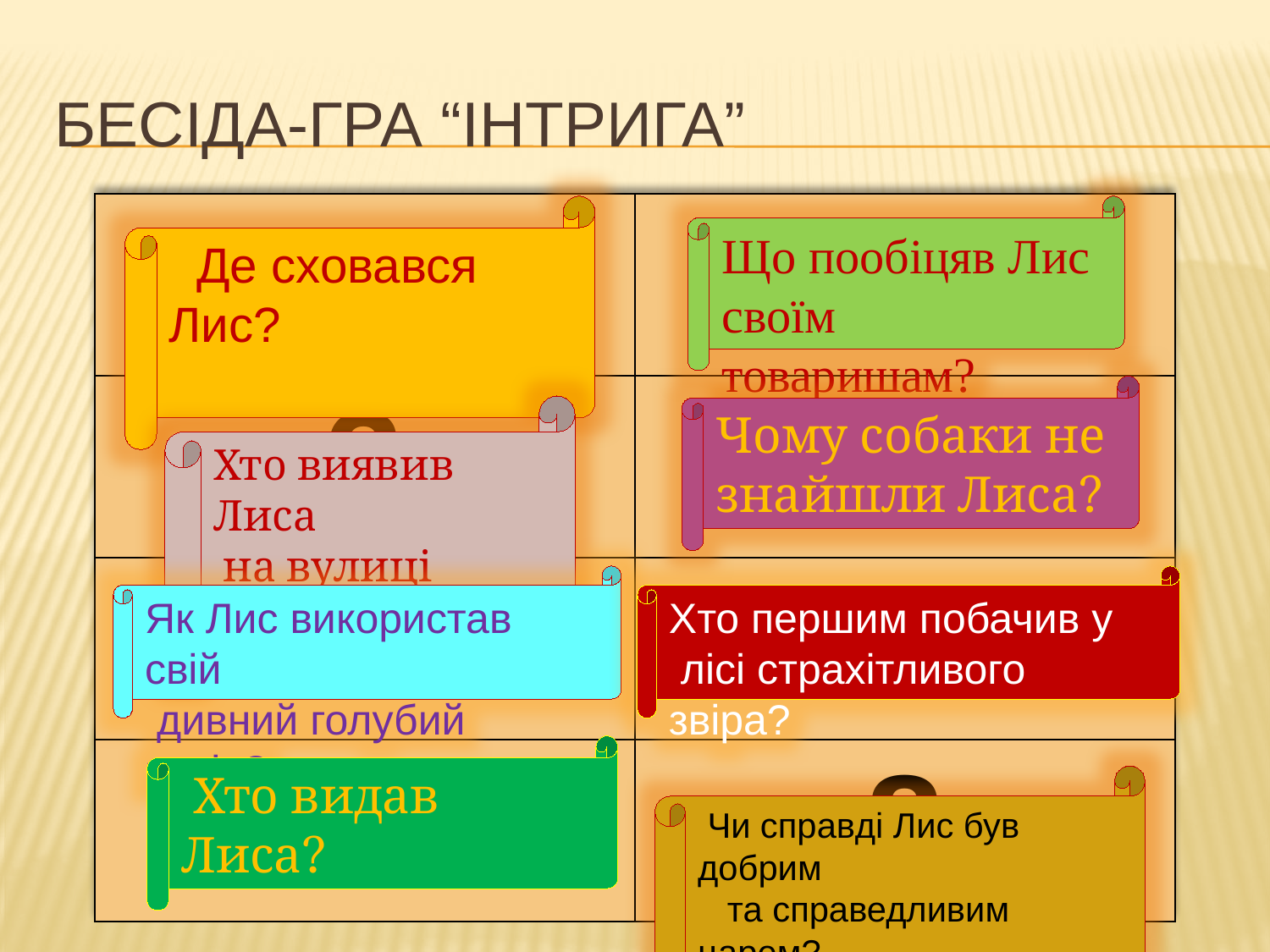

# Бесіда-гра “Інтрига”
| 1 | 2 |
| --- | --- |
| 3 | 4 |
| 5 | 6 |
| 7 | 8 |
  Де сховався Лис?

Що пообіцяв Лис
своїм товаришам?
Де сховався Лис?
Що пообіцяв Лис своїм товаришам?
Хто виявив Лиса на вулиці міста?
Чому собаки не знайшли Лиса?
Як Лис використав свій дивний голубий колір і страшний вигляд?
Хто першим побачив у лісі страхітливого звіра?
Хто видав Лиса?
Чи справді Лис був добрим і справедливим царем?
| 1 | 2 | 3 | 4 |
| --- | --- | --- | --- |
| 5 | 6 | 7 | 8 |

Чому собаки не
знайшли Лиса?
Хто виявив Лиса
 на вулиці міста?
Як Лис використав свій
 дивний голубий колір?
Хто першим побачив у
 лісі страхітливого звіра?
 Хто видав Лиса?

 Чи справді Лис був добрим
   та справедливим царем?